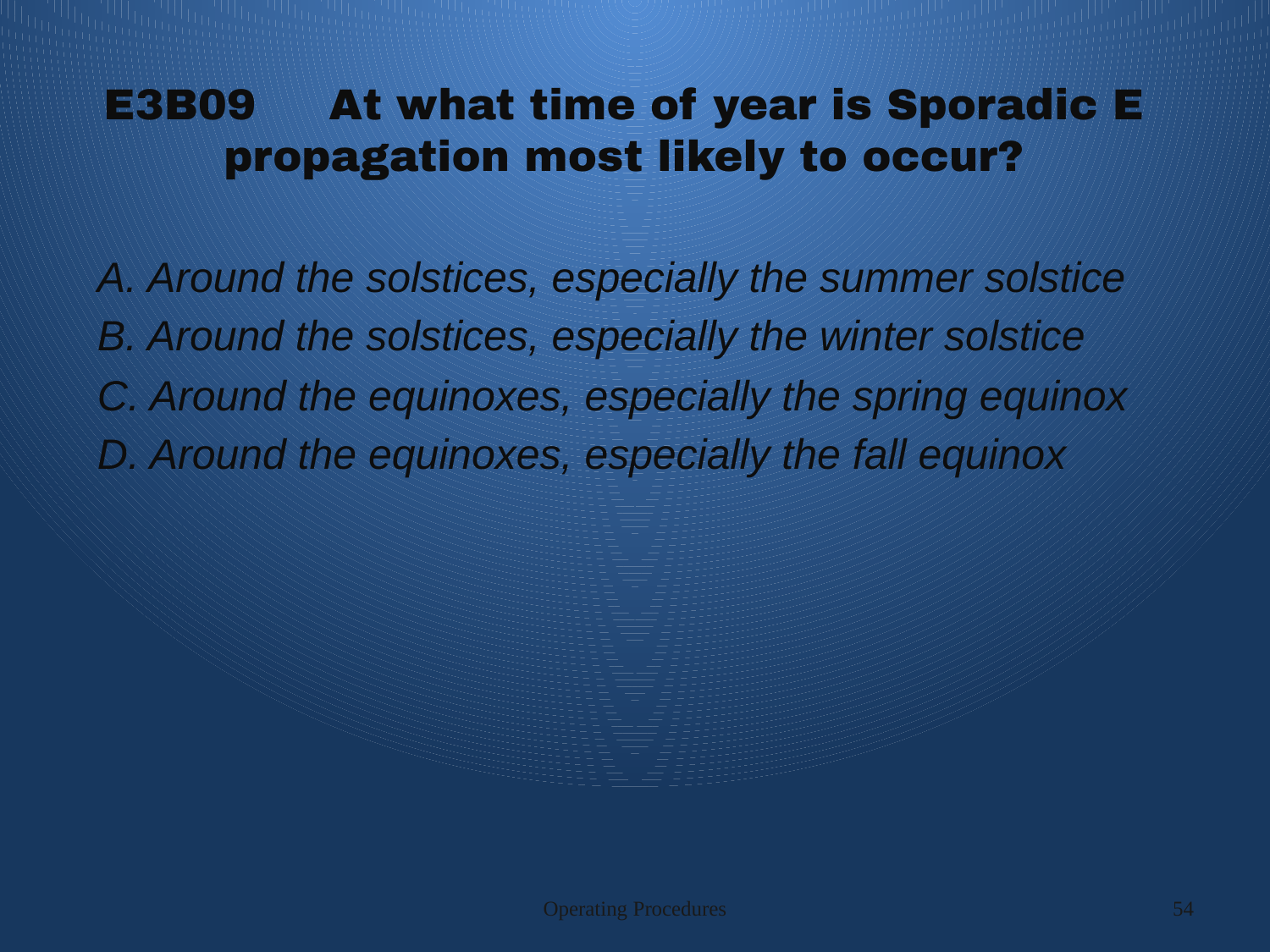

# E3B09     At what time of year is Sporadic E propagation most likely to occur?
A. Around the solstices, especially the summer solstice
B. Around the solstices, especially the winter solstice
C. Around the equinoxes, especially the spring equinox
D. Around the equinoxes, especially the fall equinox
Operating Procedures
54